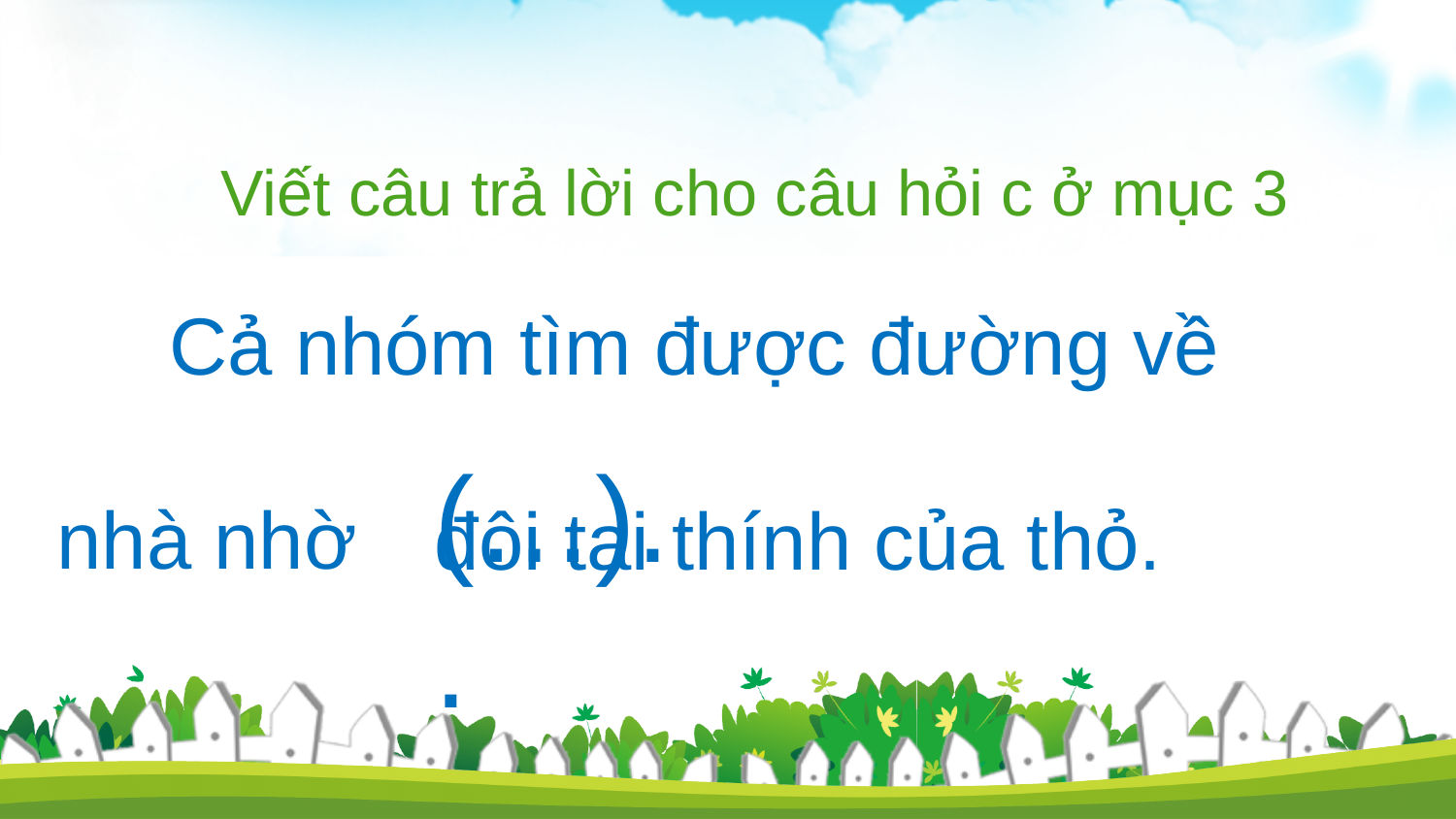

Viết câu trả lời cho câu hỏi c ở mục 3
     Cả nhóm tìm được đường về

nhà nhờ
(…).
đôi tai thính của thỏ.
.